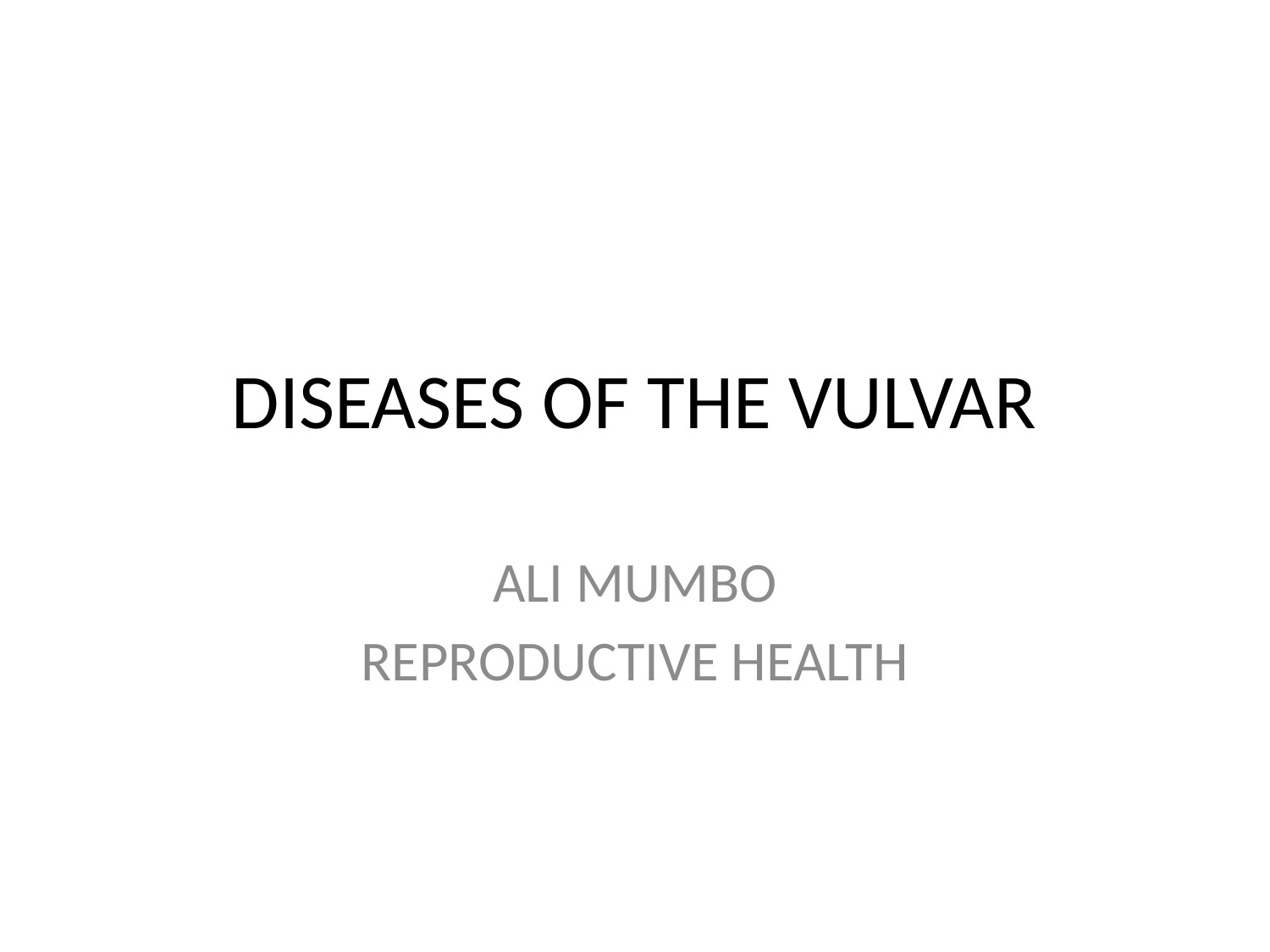

# DISEASES OF THE VULVAR
ALI MUMBO
REPRODUCTIVE HEALTH